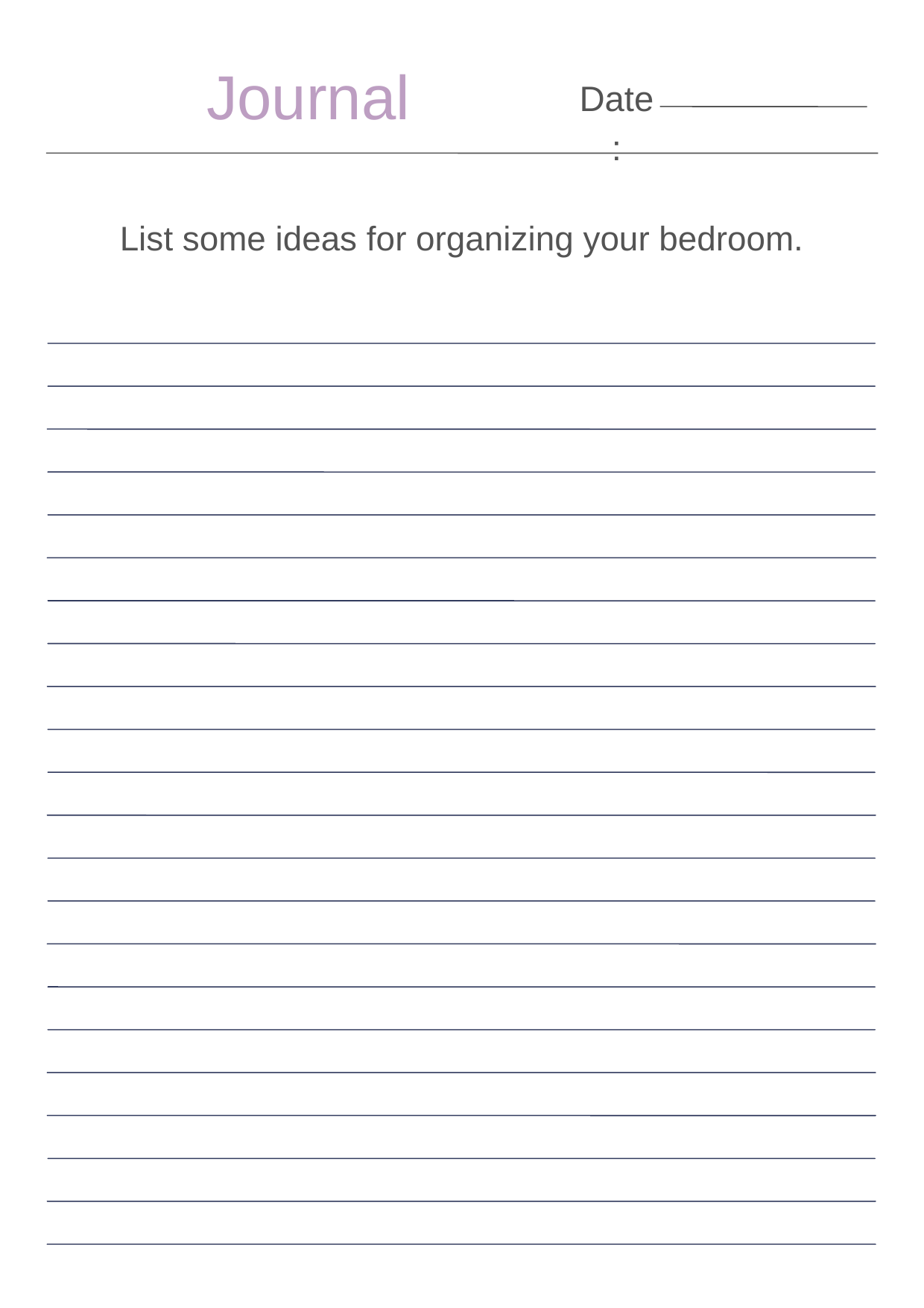

Journal
Date:

List some ideas for organizing your bedroom.